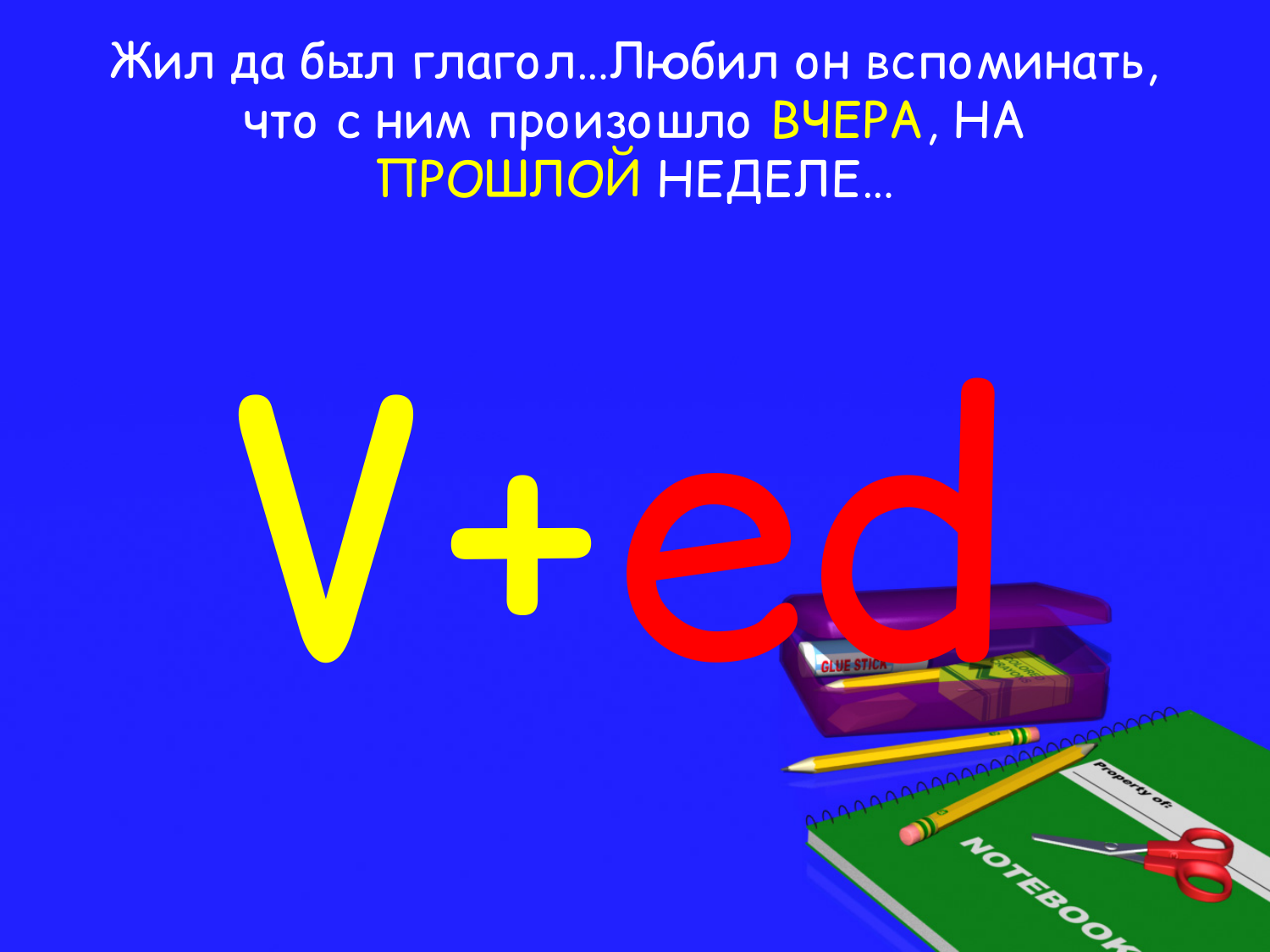

# Жил да был глагол…Любил он вспоминать, что с ним произошло ВЧЕРА, НА ПРОШЛОЙ НЕДЕЛЕ…
 V+ed